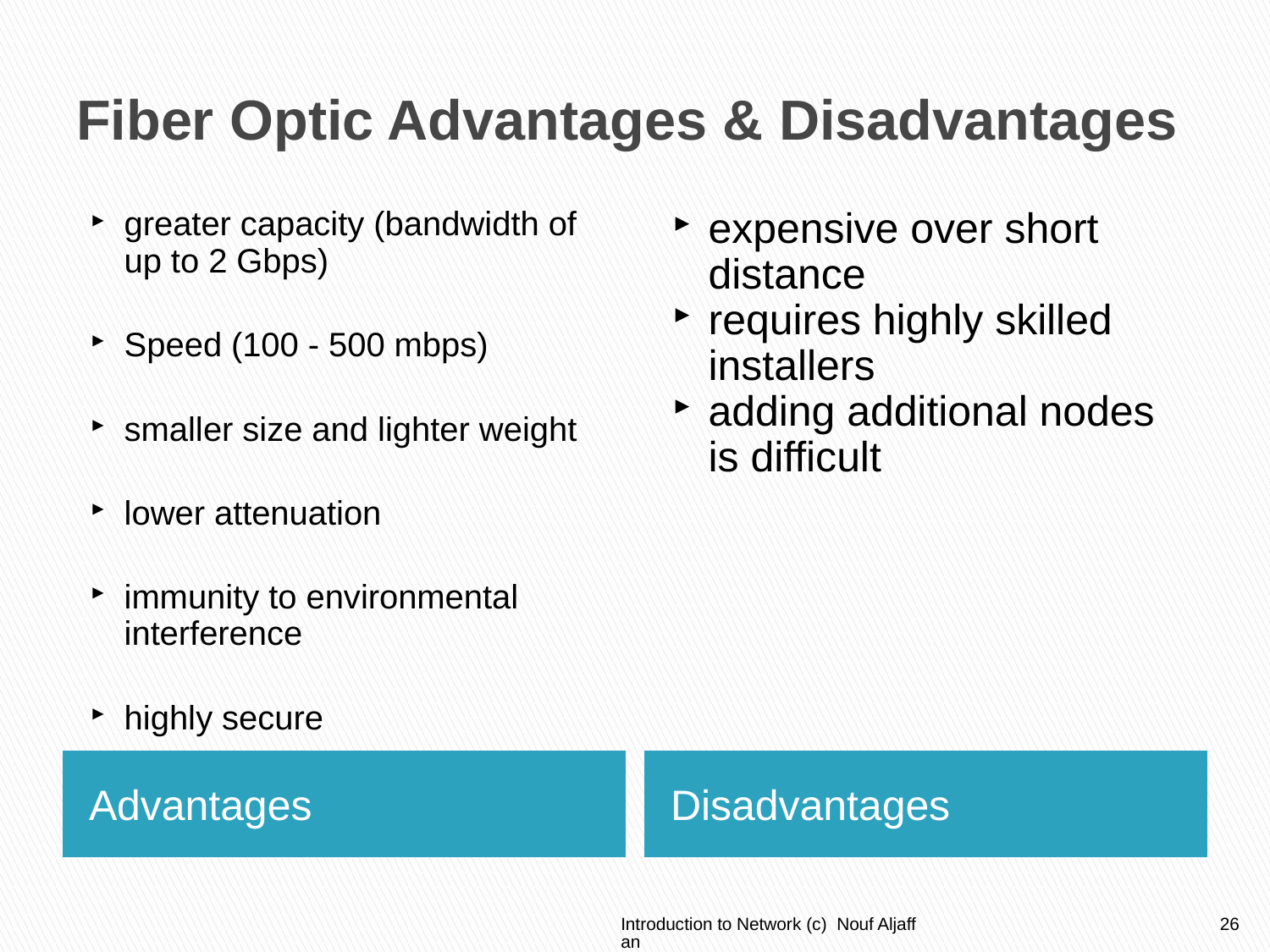

# Fiber Optic Advantages & Disadvantages
greater capacity (bandwidth of up to 2 Gbps)

Speed (100 - 500 mbps)

smaller size and lighter weight

lower attenuation

immunity to environmental interference

highly secure
expensive over short distance
requires highly skilled installers
adding additional nodes is difficult

Advantages
Disadvantages
Introduction to Network (c)  Nouf Aljaffan
26